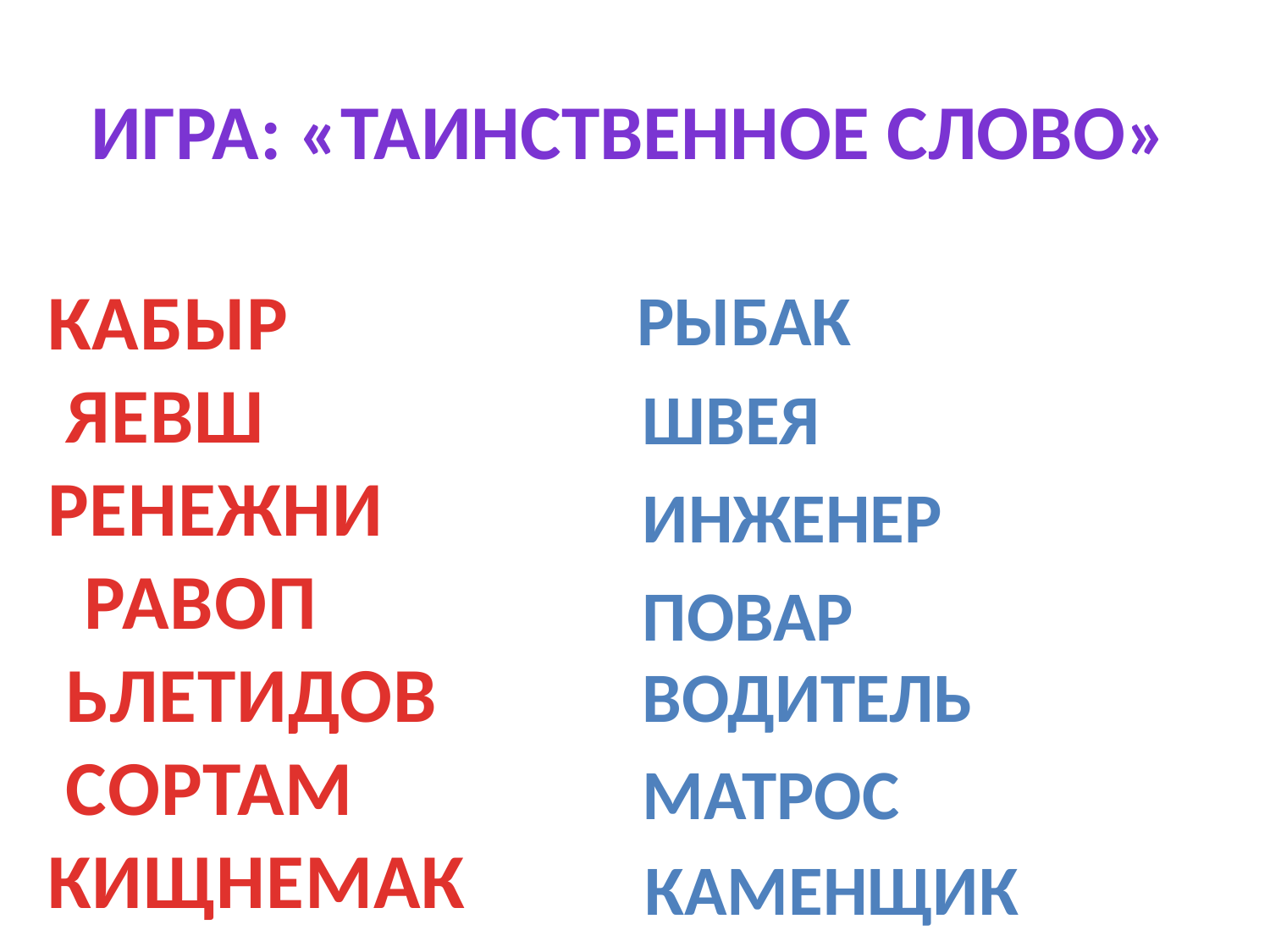

ИГРА: «ТАИНСТВЕННОЕ СЛОВО»
КАБЫР
 ЯЕВШ
РЕНЕЖНИ
  РАВОП
 ЬЛЕТИДОВ
 СОРТАМ
КИЩНЕМАК
РЫБАК
ШВЕЯ
ИНЖЕНЕР
ПОВАР
ВОДИТЕЛЬ
МАТРОС
КАМЕНЩИК